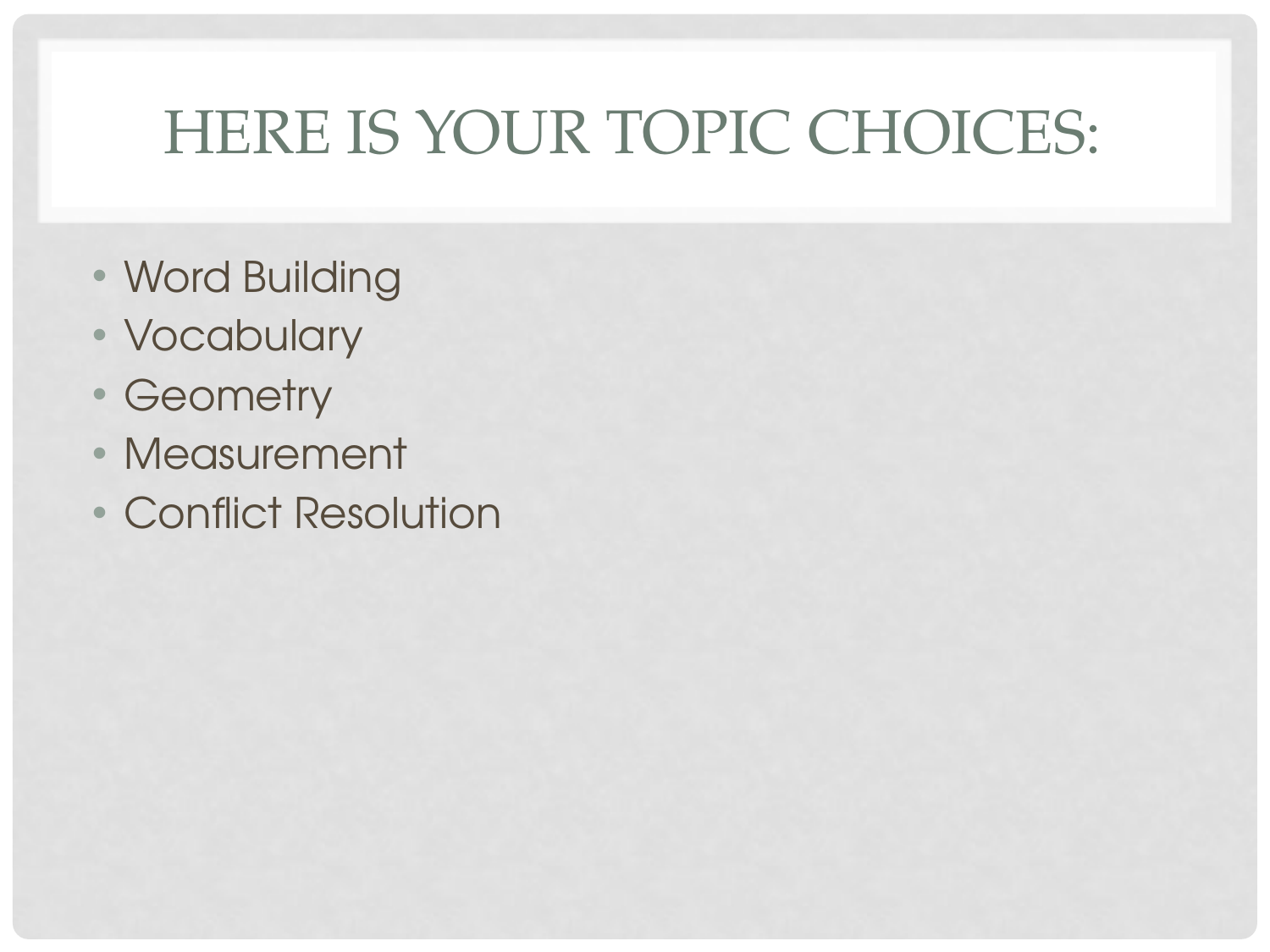

# Here is your topic choices:
Word Building
Vocabulary
Geometry
Measurement
Conflict Resolution